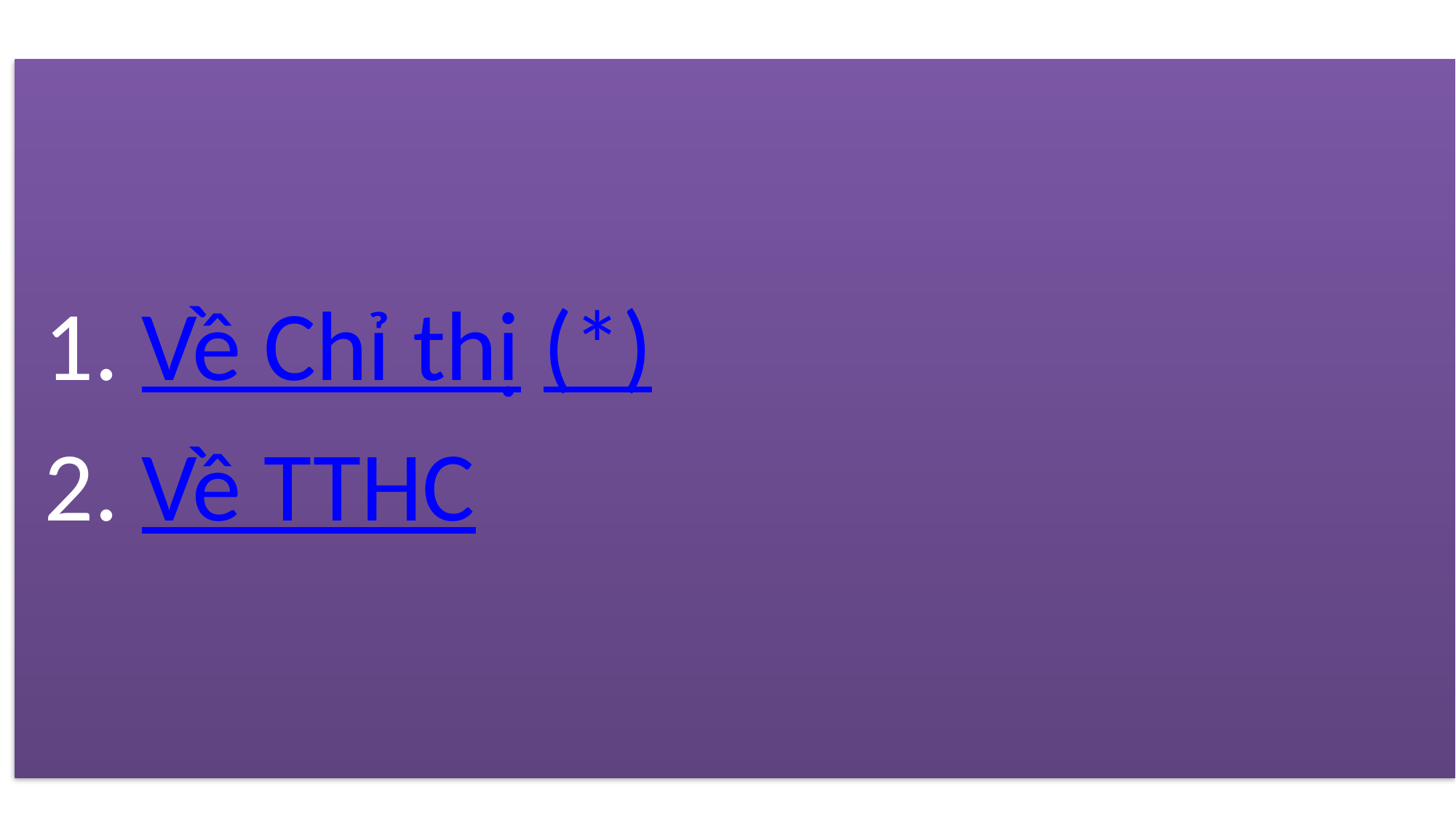

1. Về Chỉ thị (*)
2. Về TTHC